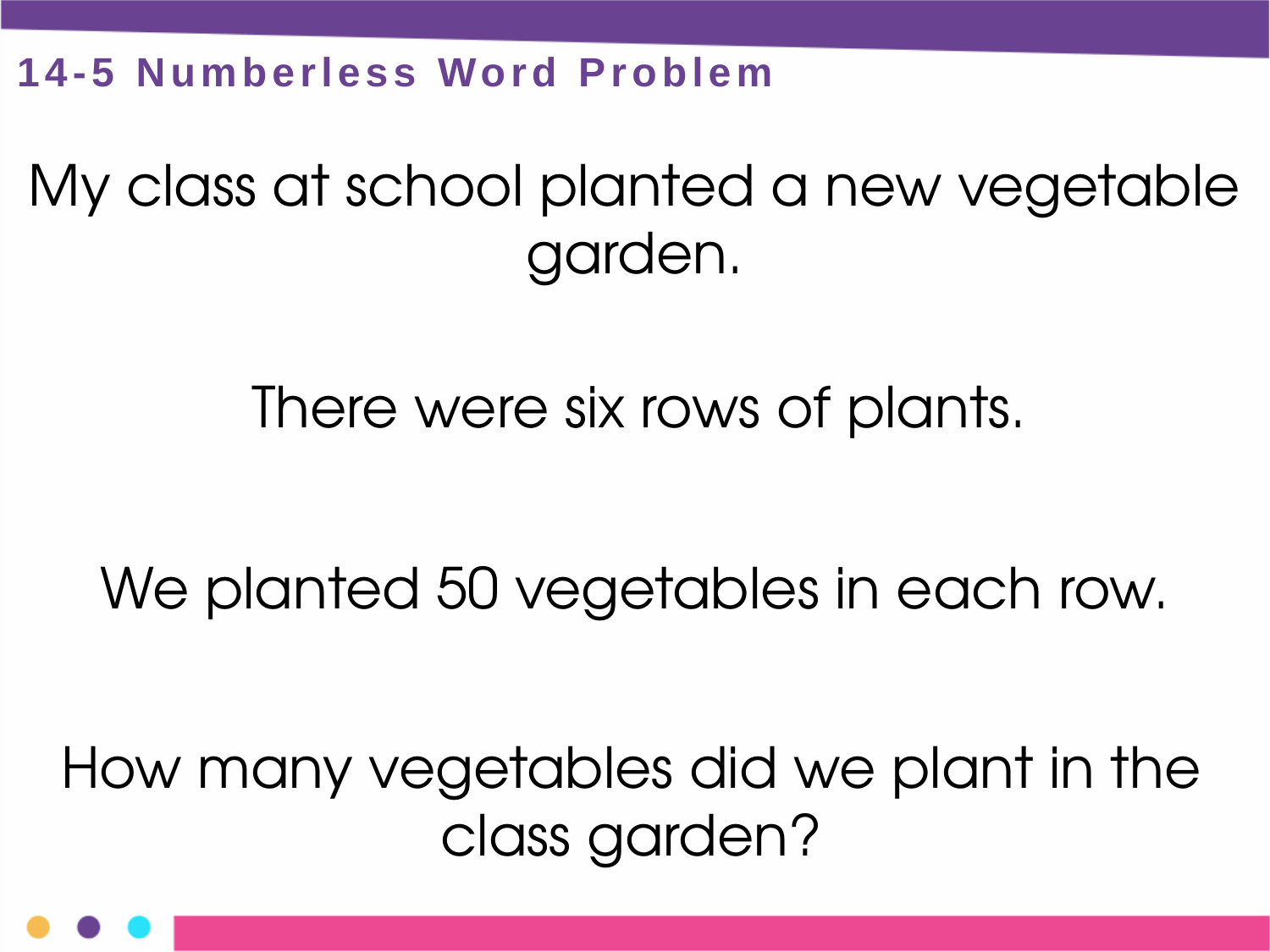

14-5 Numberless Word Problem
My class at school planted a new vegetable garden.
There were six rows of plants.
We planted 50 vegetables in each row.
How many vegetables did we plant in the class garden?